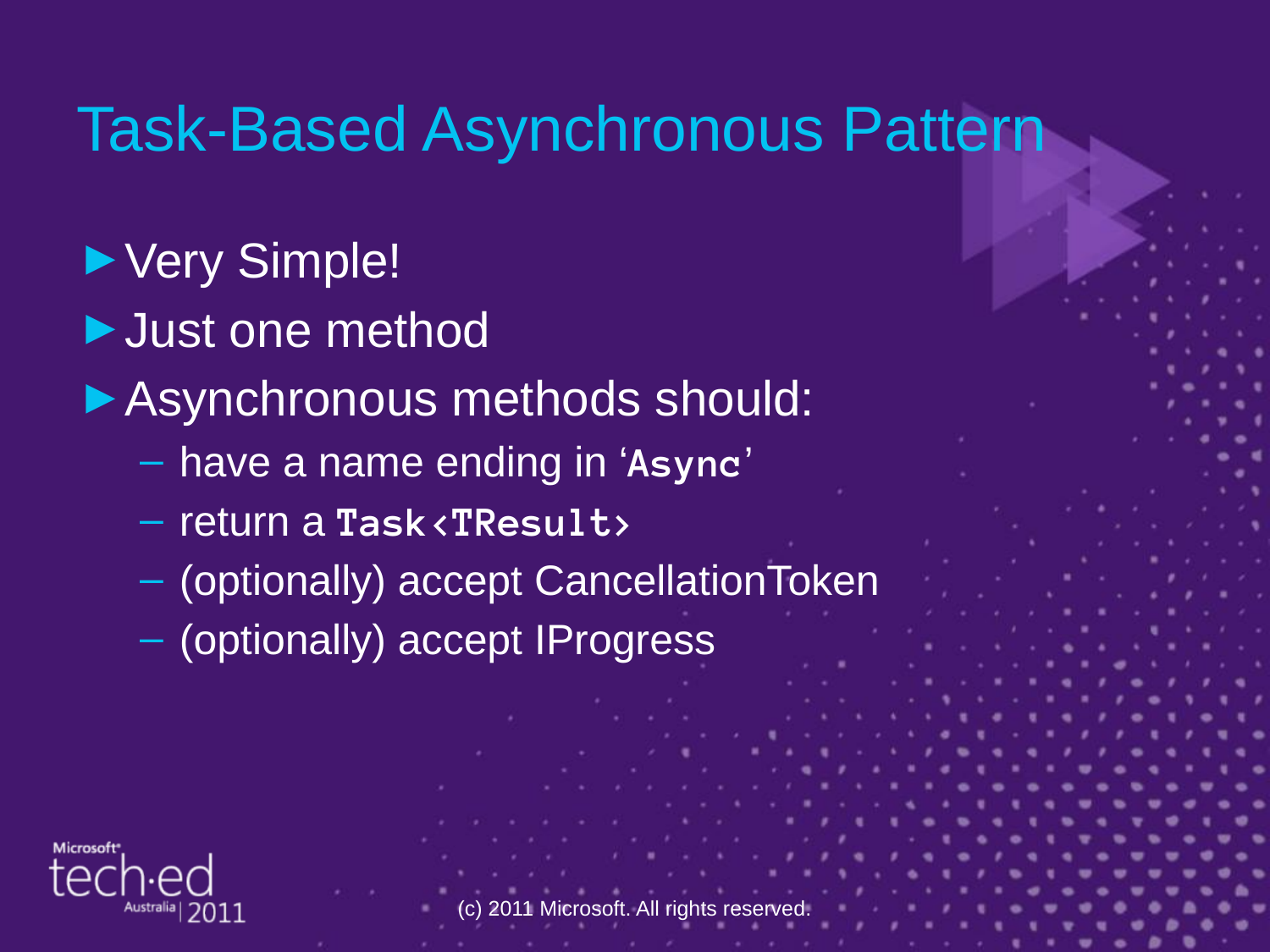

# Task-Based Asynchronous Pattern
Very Simple!
Just one method
Asynchronous methods should:
have a name ending in ‘Async’
return a Task<TResult>
(optionally) accept CancellationToken
(optionally) accept IProgress
(c) 2011 Microsoft. All rights reserved.